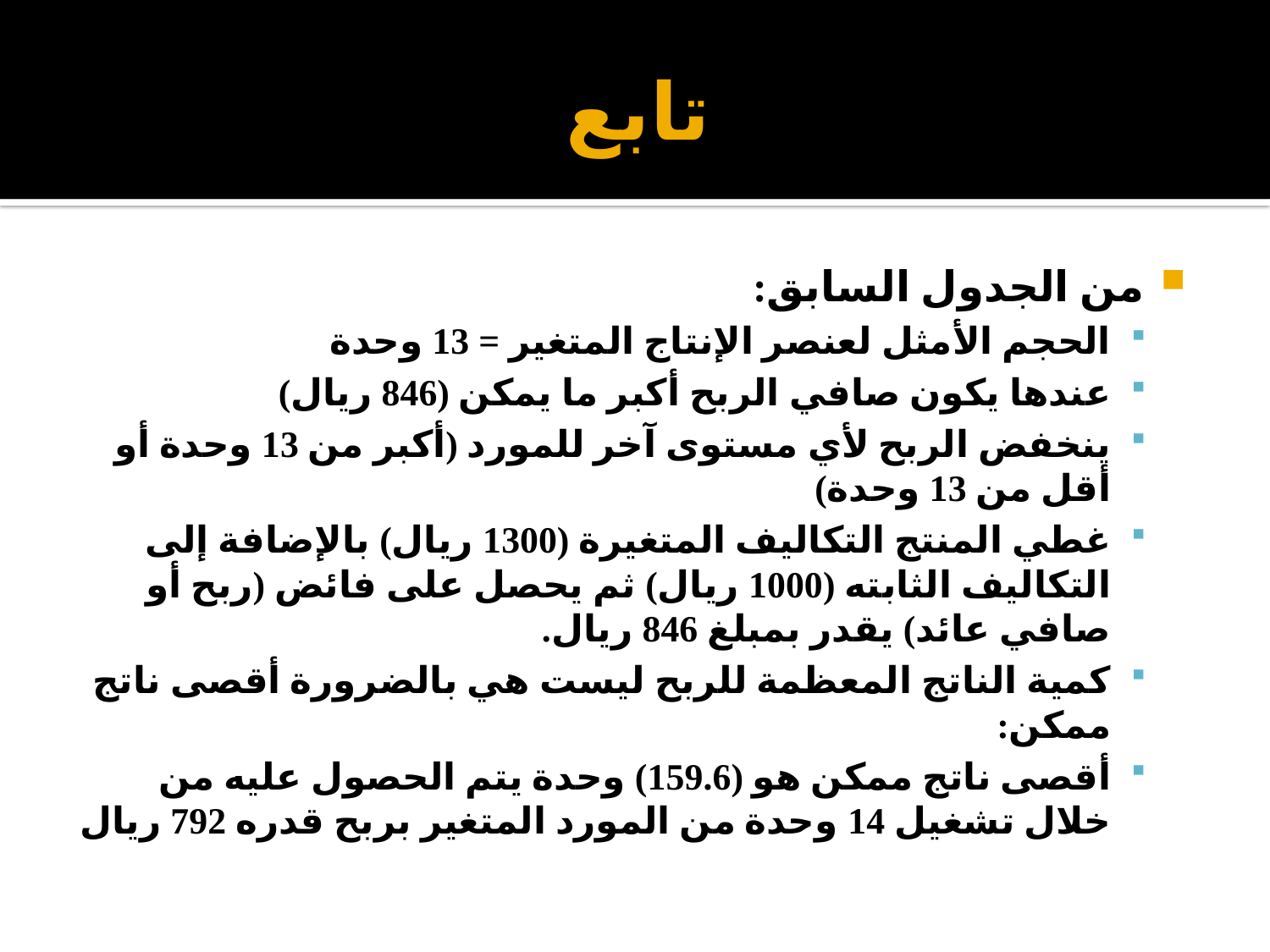

# تابع
من الجدول السابق:
الحجم الأمثل لعنصر الإنتاج المتغير = 13 وحدة
عندها يكون صافي الربح أكبر ما يمكن (846 ريال)
ينخفض الربح لأي مستوى آخر للمورد (أكبر من 13 وحدة أو أقل من 13 وحدة)
غطي المنتج التكاليف المتغيرة (1300 ريال) بالإضافة إلى التكاليف الثابته (1000 ريال) ثم يحصل على فائض (ربح أو صافي عائد) يقدر بمبلغ 846 ريال.
كمية الناتج المعظمة للربح ليست هي بالضرورة أقصى ناتج ممكن:
أقصى ناتج ممكن هو (159.6) وحدة يتم الحصول عليه من خلال تشغيل 14 وحدة من المورد المتغير بربح قدره 792 ريال